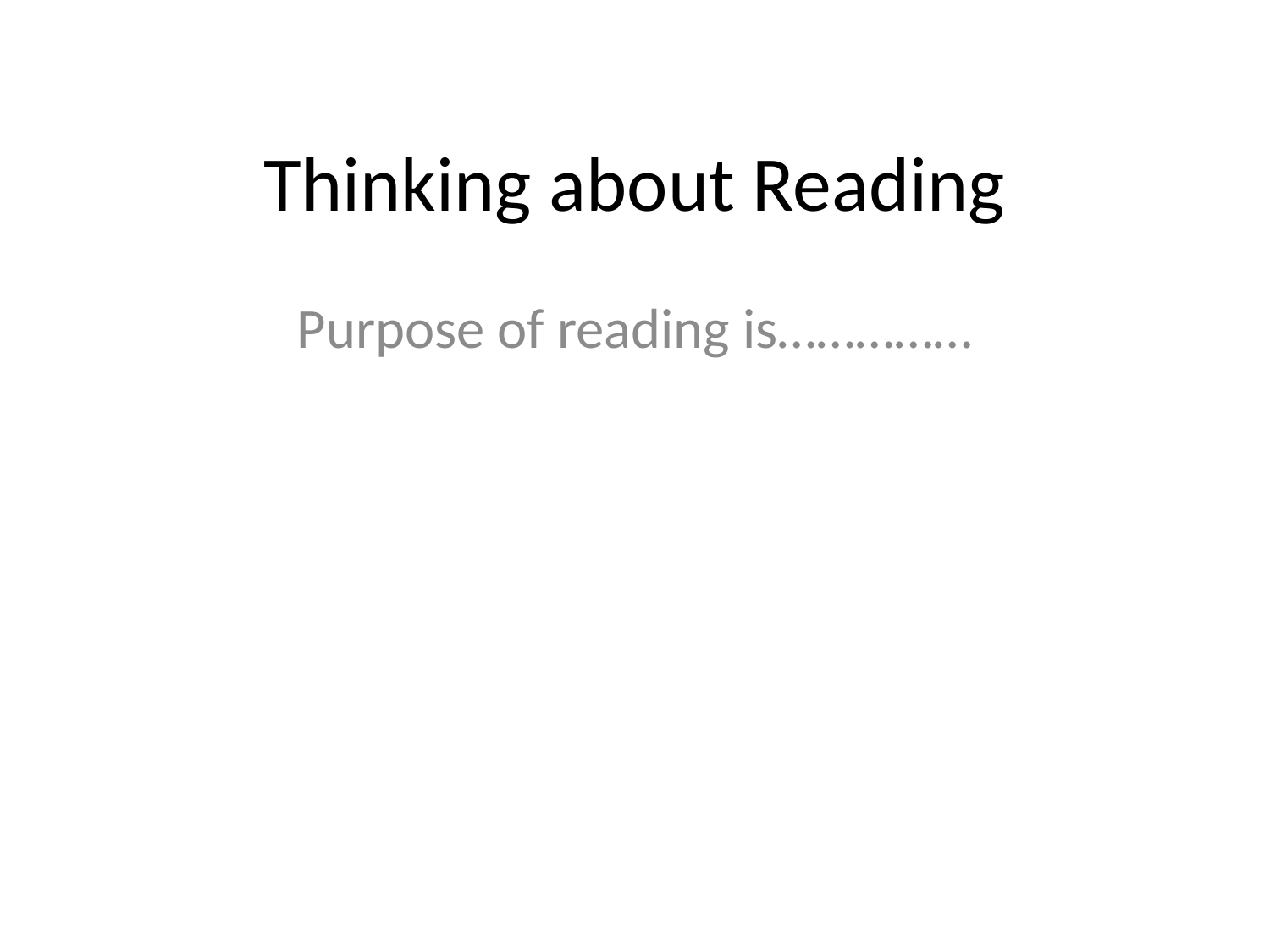

# Thinking about Reading
Purpose of reading is……………